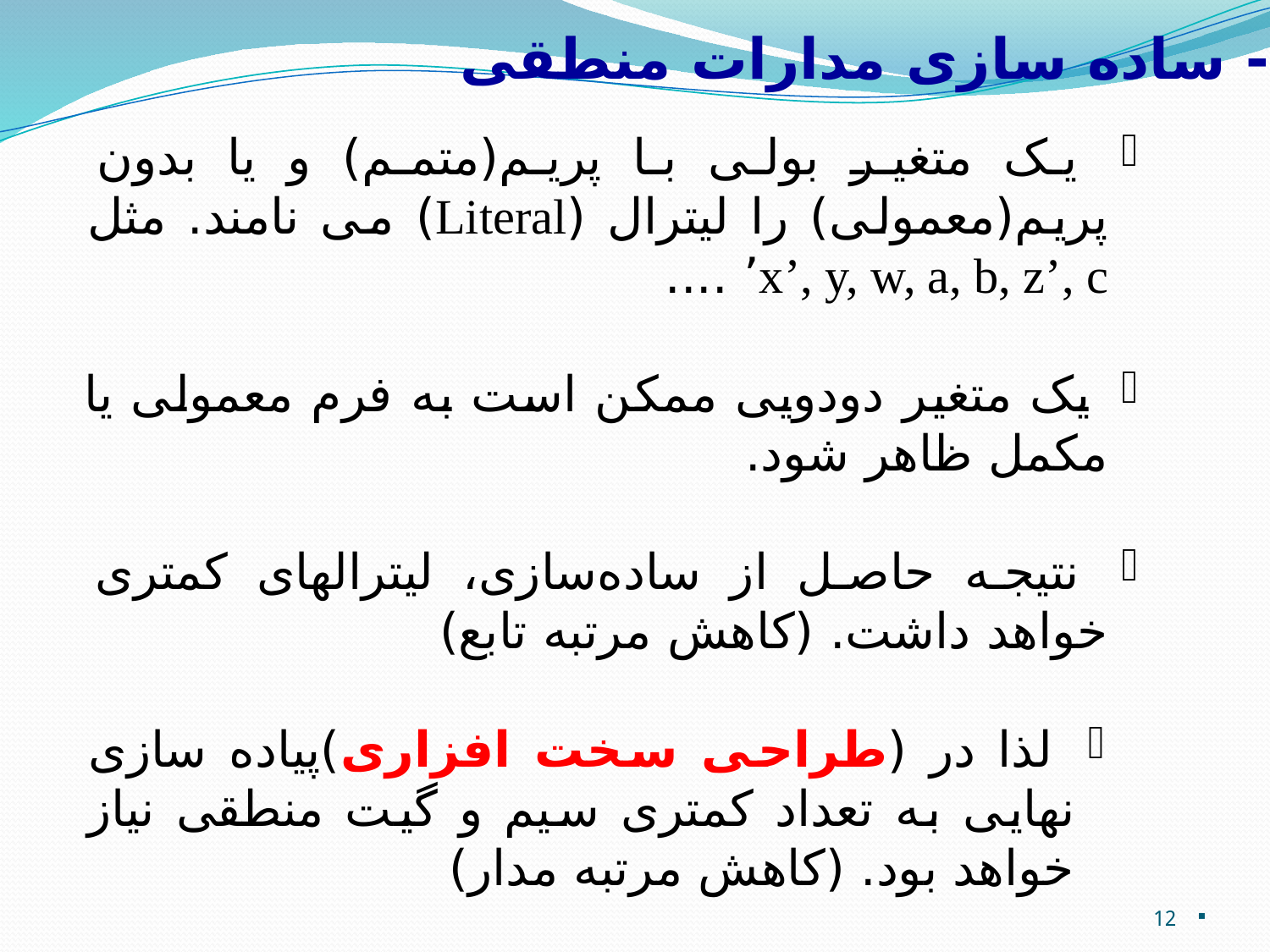

# - ساده سازی مدارات منطقی
 یک متغیر بولی با پریم(متمم) و یا بدون پریم(معمولی) را لیترال (Literal) می نامند. مثل x’, y, w, a, b, z’, c’ ....

 یک متغیر دودویی ممکن است به فرم معمولی یا مکمل ظاهر شود.

 نتیجه حاصل از ساده‌سازی، لیترالهای کمتری خواهد داشت. (کاهش مرتبه تابع)

 لذا در (طراحی سخت افزاری)پیاده سازی نهایی به تعداد کمتری سیم و گیت منطقی نیاز خواهد بود. (کاهش مرتبه مدار)

 پایین آمدن هزینه مدار و افزایش سرعت مدار
12